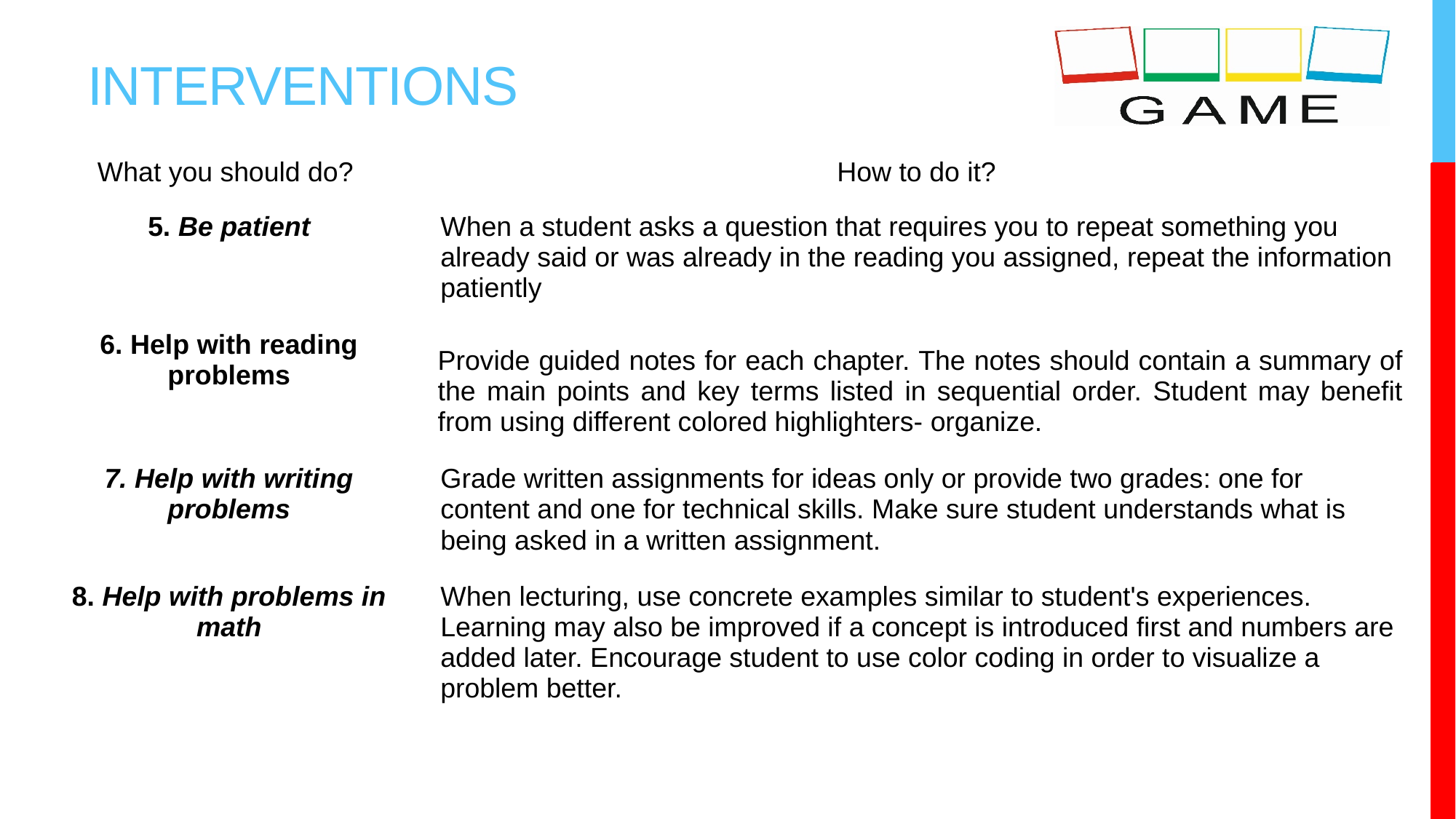

# INTERVENTIONS
| What you should do? | How to do it? |
| --- | --- |
| 5. Be patient | When a student asks a question that requires you to repeat something you already said or was already in the reading you assigned, repeat the information patiently |
| 6. Help with reading problems | Provide guided notes for each chapter. The notes should contain a summary of the main points and key terms listed in sequential order. Student may benefit from using different colored highlighters- organize. |
| 7. Help with writing problems | Grade written assignments for ideas only or provide two grades: one for content and one for technical skills. Make sure student understands what is being asked in a written assignment. |
| 8. Help with problems in math | When lecturing, use concrete examples similar to student's experiences. Learning may also be improved if a concept is introduced first and numbers are added later. Encourage student to use color coding in order to visualize a problem better. |